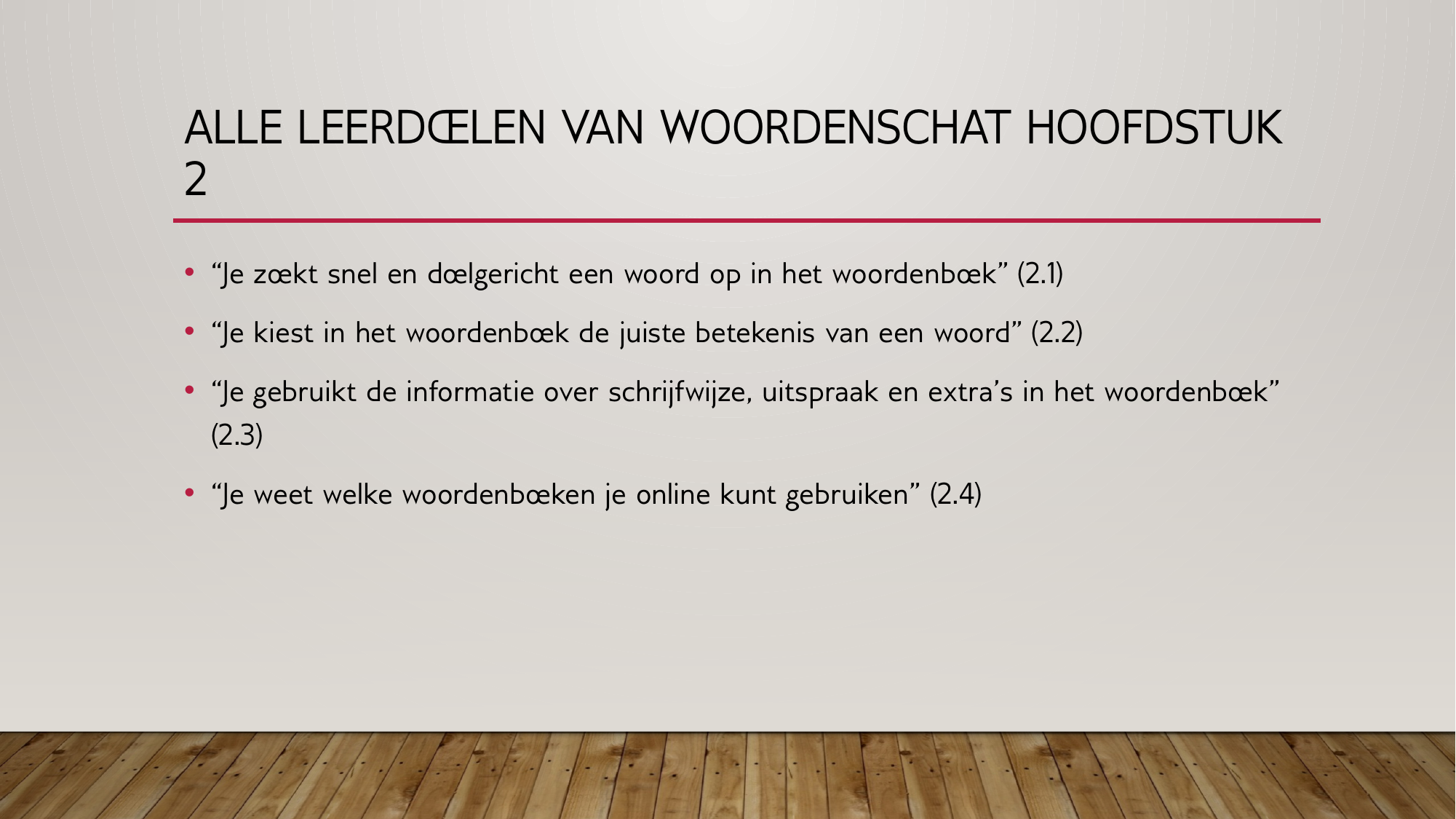

# Alle leerdoelen van woordenschat hoofdstuk 2
“Je zoekt snel en doelgericht een woord op in het woordenboek” (2.1)
“Je kiest in het woordenboek de juiste betekenis van een woord” (2.2)
“Je gebruikt de informatie over schrijfwijze, uitspraak en extra’s in het woordenboek” (2.3)
“Je weet welke woordenboeken je online kunt gebruiken” (2.4)